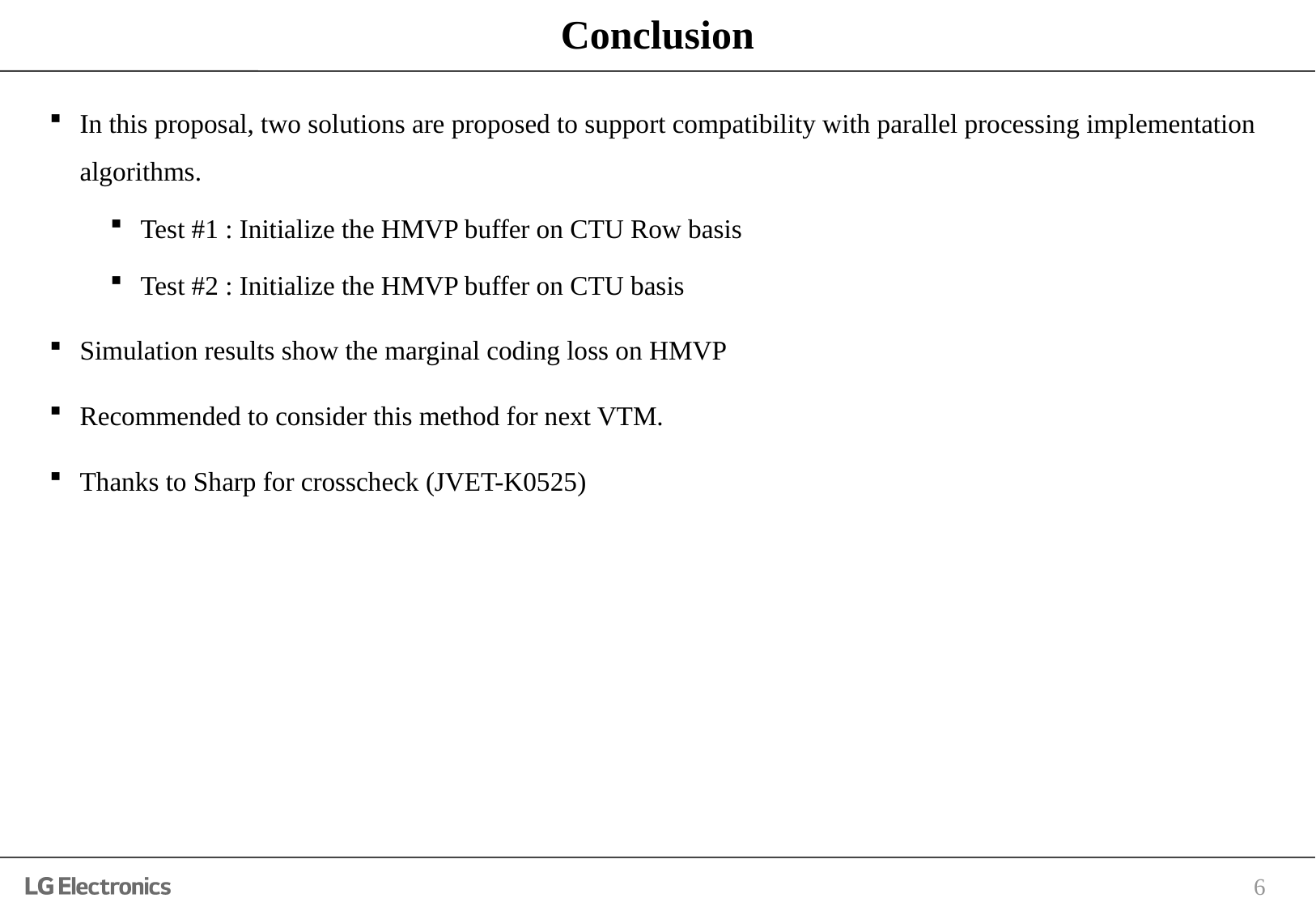

# Conclusion
In this proposal, two solutions are proposed to support compatibility with parallel processing implementation algorithms.
Test #1 : Initialize the HMVP buffer on CTU Row basis
Test #2 : Initialize the HMVP buffer on CTU basis
Simulation results show the marginal coding loss on HMVP
Recommended to consider this method for next VTM.
Thanks to Sharp for crosscheck (JVET-K0525)

6